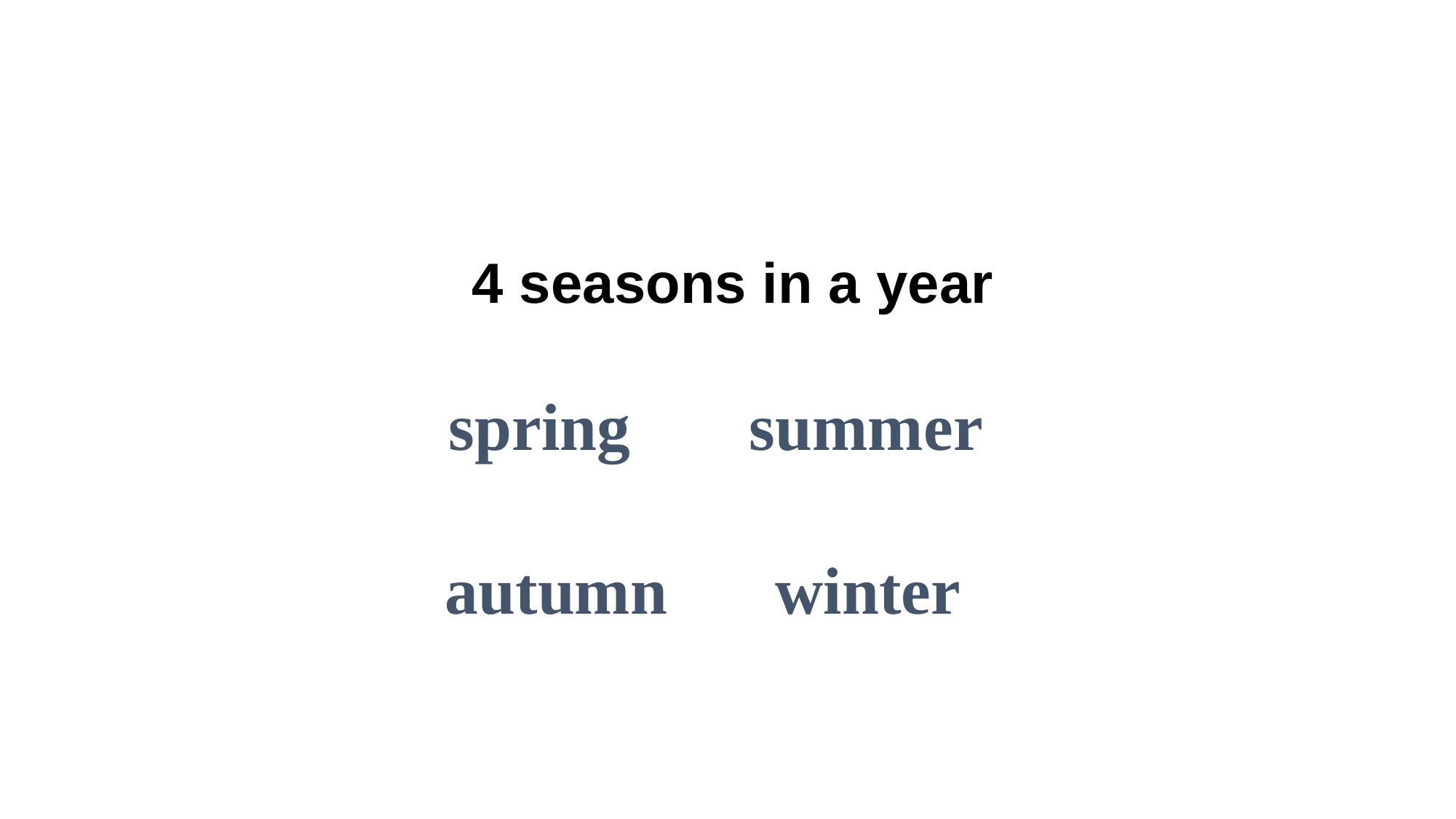

# 4 seasons in a year
spring
summer
autumn
winter